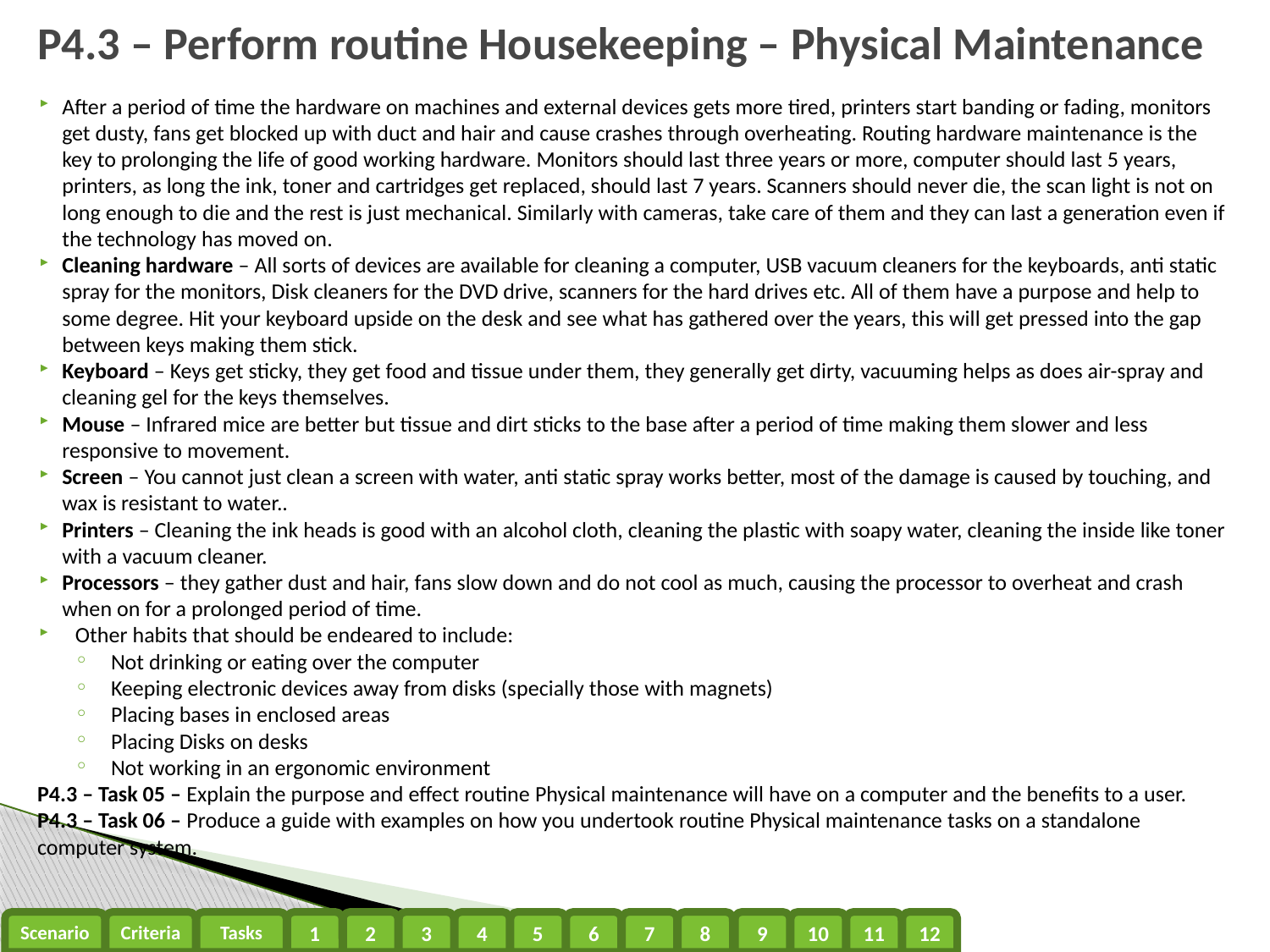

# P4.3 – Perform routine Housekeeping – Physical Maintenance
After a period of time the hardware on machines and external devices gets more tired, printers start banding or fading, monitors get dusty, fans get blocked up with duct and hair and cause crashes through overheating. Routing hardware maintenance is the key to prolonging the life of good working hardware. Monitors should last three years or more, computer should last 5 years, printers, as long the ink, toner and cartridges get replaced, should last 7 years. Scanners should never die, the scan light is not on long enough to die and the rest is just mechanical. Similarly with cameras, take care of them and they can last a generation even if the technology has moved on.
Cleaning hardware – All sorts of devices are available for cleaning a computer, USB vacuum cleaners for the keyboards, anti static spray for the monitors, Disk cleaners for the DVD drive, scanners for the hard drives etc. All of them have a purpose and help to some degree. Hit your keyboard upside on the desk and see what has gathered over the years, this will get pressed into the gap between keys making them stick.
Keyboard – Keys get sticky, they get food and tissue under them, they generally get dirty, vacuuming helps as does air-spray and cleaning gel for the keys themselves.
Mouse – Infrared mice are better but tissue and dirt sticks to the base after a period of time making them slower and less responsive to movement.
Screen – You cannot just clean a screen with water, anti static spray works better, most of the damage is caused by touching, and wax is resistant to water..
Printers – Cleaning the ink heads is good with an alcohol cloth, cleaning the plastic with soapy water, cleaning the inside like toner with a vacuum cleaner.
Processors – they gather dust and hair, fans slow down and do not cool as much, causing the processor to overheat and crash when on for a prolonged period of time.
Other habits that should be endeared to include:
Not drinking or eating over the computer
Keeping electronic devices away from disks (specially those with magnets)
Placing bases in enclosed areas
Placing Disks on desks
Not working in an ergonomic environment
P4.3 – Task 05 – Explain the purpose and effect routine Physical maintenance will have on a computer and the benefits to a user.
P4.3 – Task 06 – Produce a guide with examples on how you undertook routine Physical maintenance tasks on a standalone computer system.